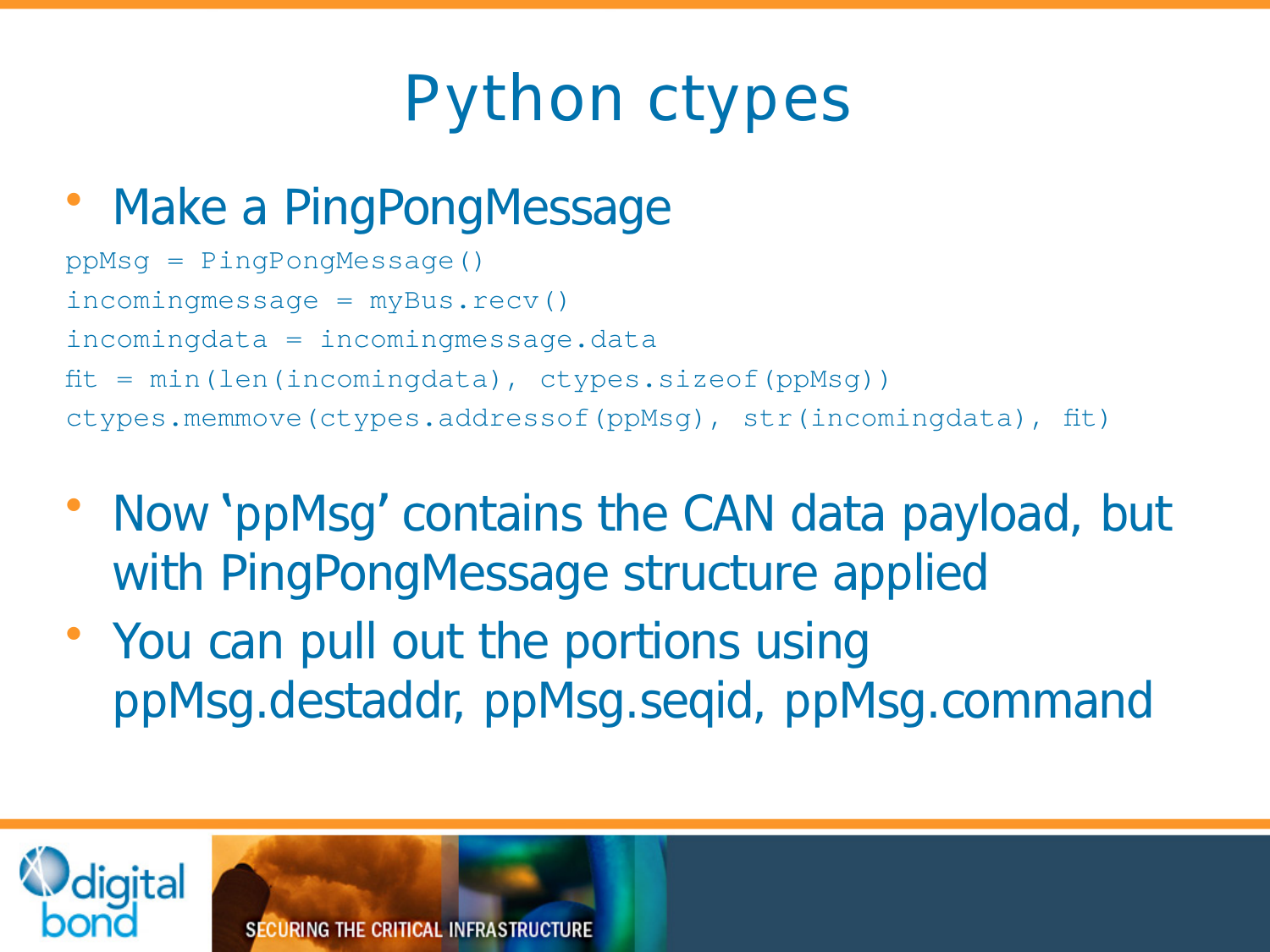

# Python ctypes
Make a PingPongMessage
ppMsg = PingPongMessage()
incomingmessage = myBus.recv()
incomingdata = incomingmessage.data
fit = min(len(incomingdata), ctypes.sizeof(ppMsg))
ctypes.memmove(ctypes.addressof(ppMsg), str(incomingdata), fit)

Now ‘ppMsg’ contains the CAN data payload, but with PingPongMessage structure applied
You can pull out the portions using ppMsg.destaddr, ppMsg.seqid, ppMsg.command